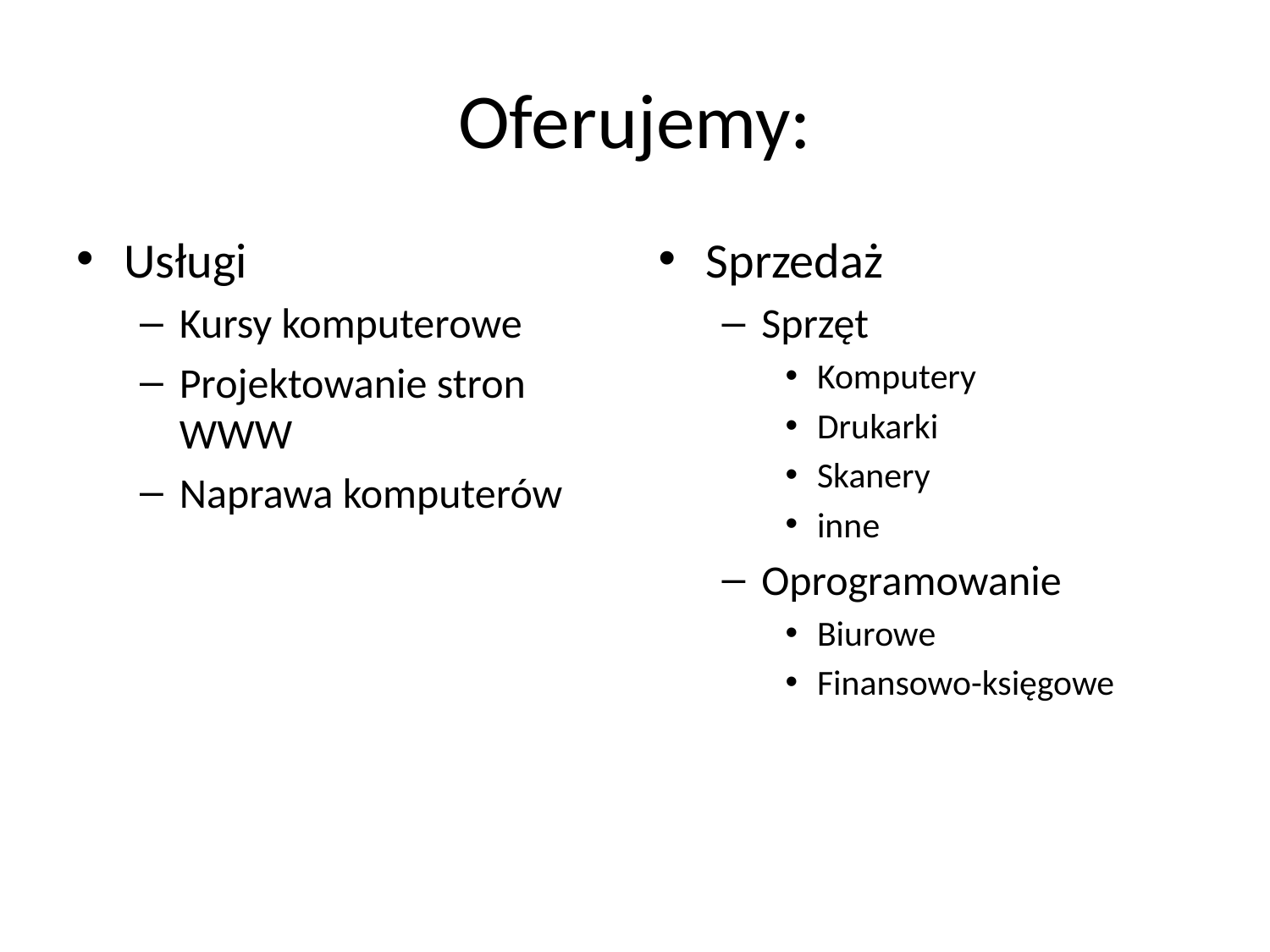

# Oferujemy:
Usługi
Kursy komputerowe
Projektowanie stron WWW
Naprawa komputerów

Sprzedaż
Sprzęt
Komputery
Drukarki
Skanery
inne
Oprogramowanie
Biurowe
Finansowo-księgowe